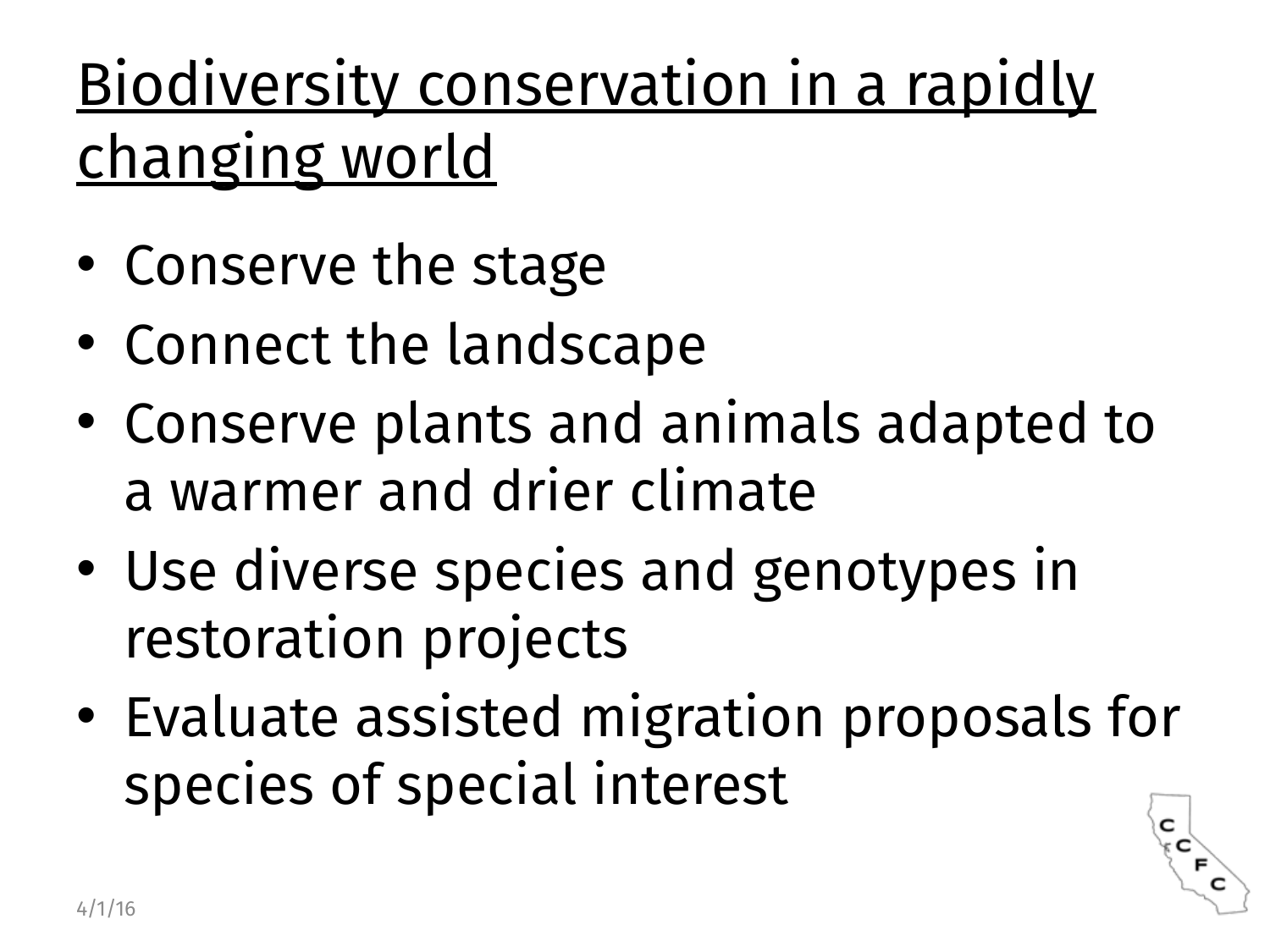

# Biodiversity conservation in a rapidly changing world
Conserve the stage
Connect the landscape
Conserve plants and animals adapted to a warmer and drier climate
Use diverse species and genotypes in restoration projects
Evaluate assisted migration proposals for species of special interest

4/1/16